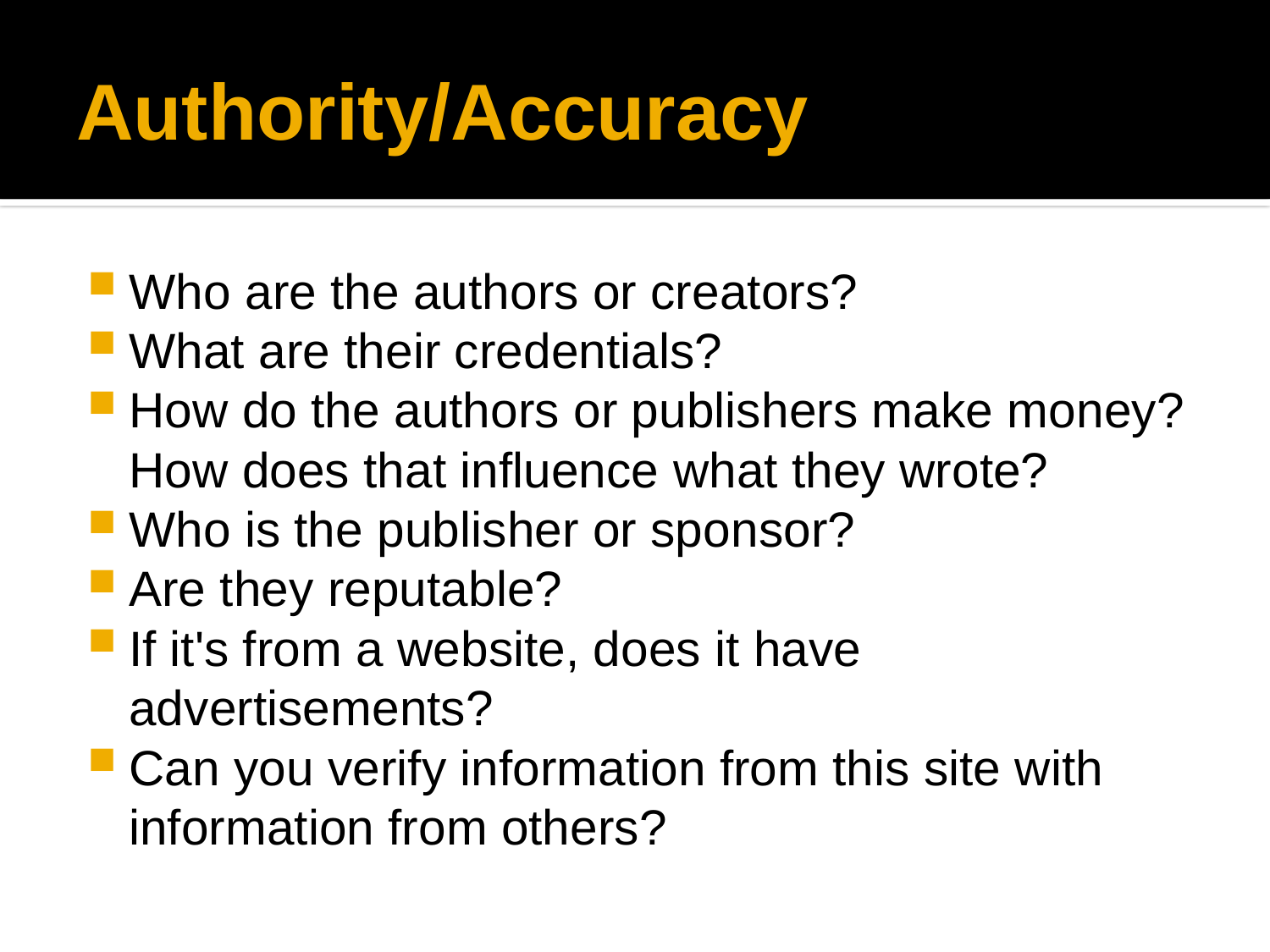

# Authority/Accuracy
Who are the authors or creators?
What are their credentials?
How do the authors or publishers make money? How does that influence what they wrote?
Who is the publisher or sponsor?
Are they reputable?
If it's from a website, does it have advertisements?
Can you verify information from this site with information from others?